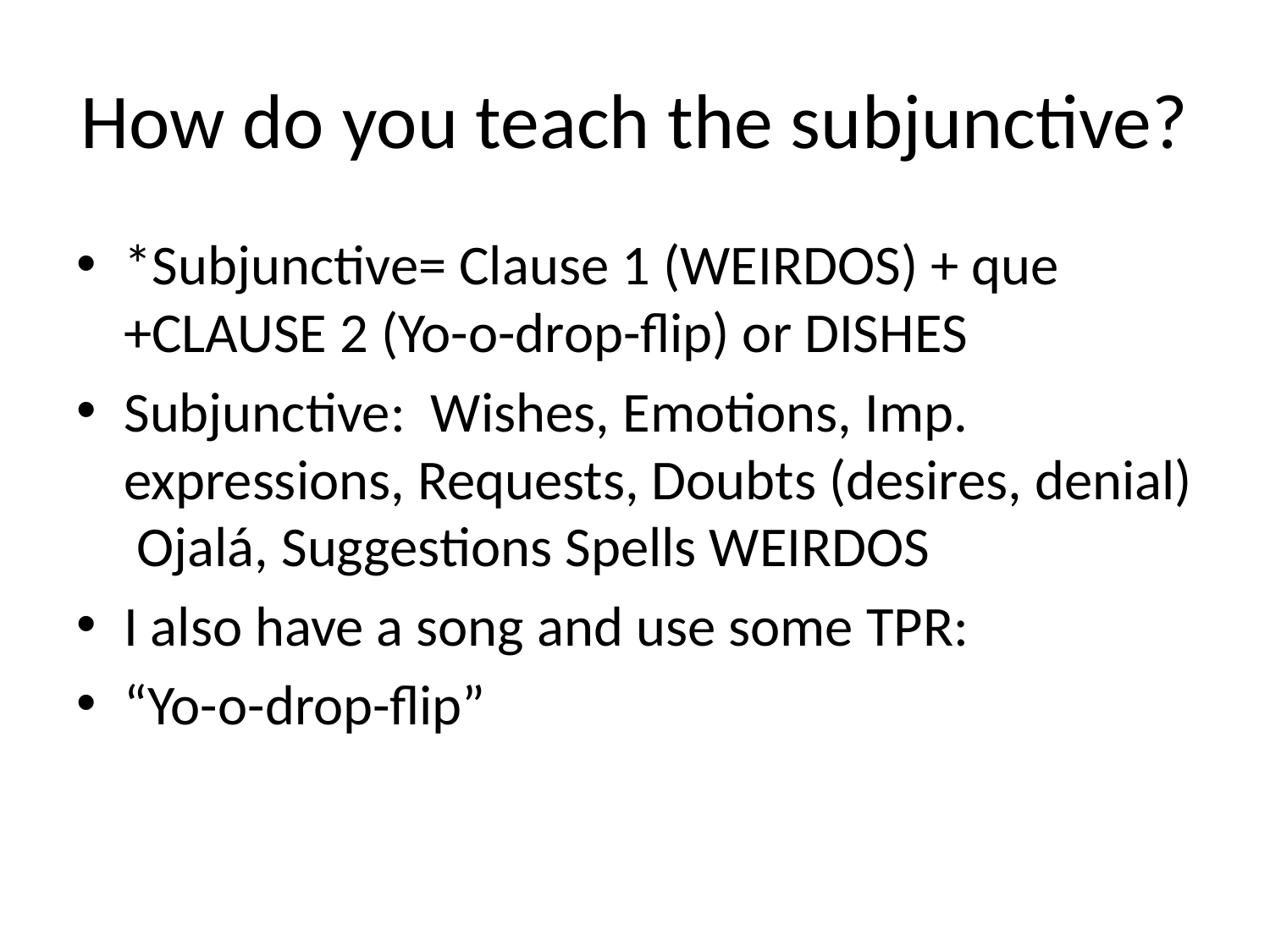

# How do you teach the subjunctive?
*Subjunctive= Clause 1 (WEIRDOS) + que +CLAUSE 2 (Yo-o-drop-flip) or DISHES
Subjunctive:  Wishes, Emotions, Imp. expressions, Requests, Doubts (desires, denial)  Ojalá, Suggestions Spells WEIRDOS
I also have a song and use some TPR:
“Yo-o-drop-flip”